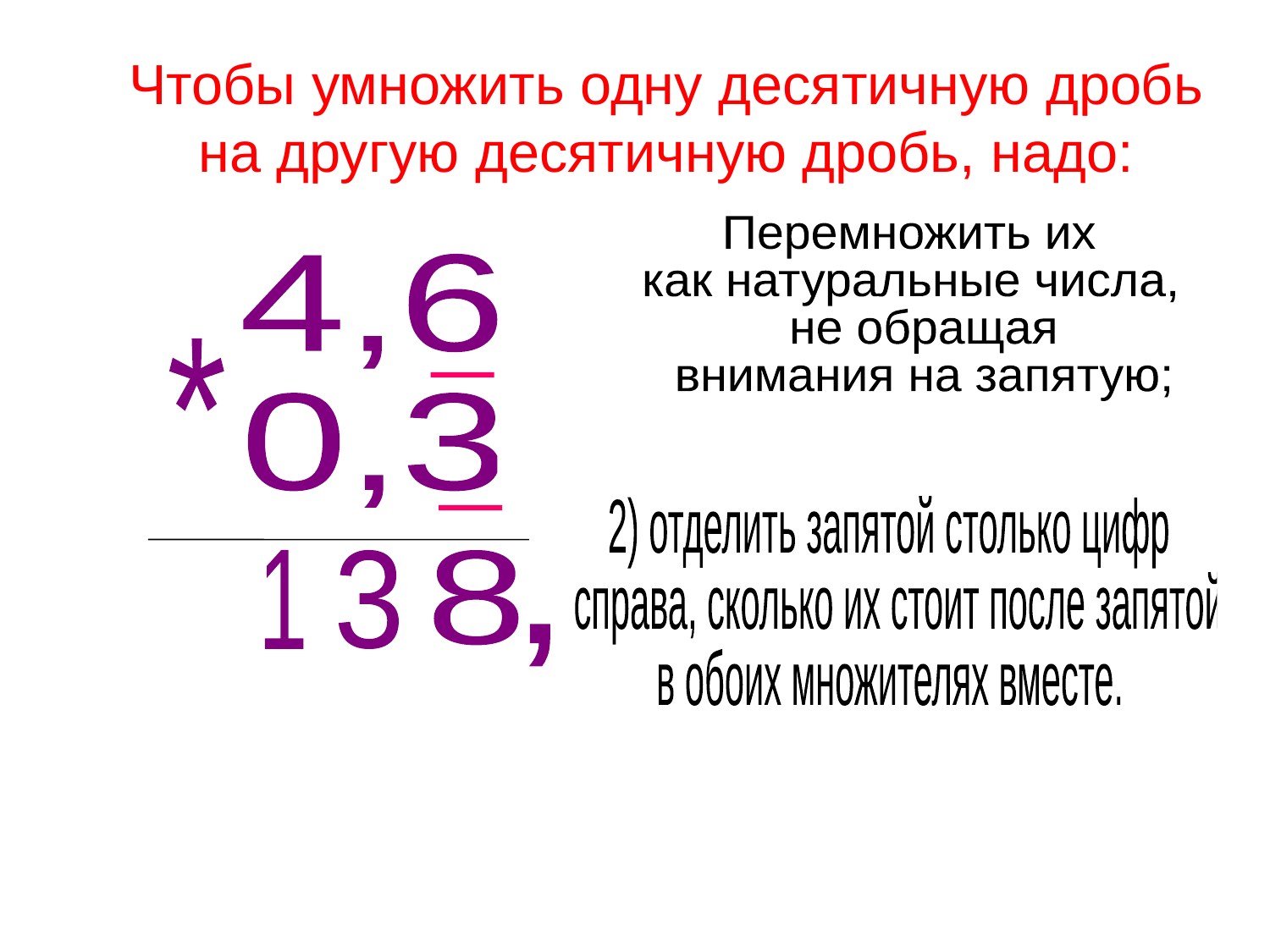

# Чтобы умножить одну десятичную дробь на другую десятичную дробь, надо:
Перемножить их
как натуральные числа,
 не обращая
 внимания на запятую;

  4,6
  0,3
*

2) отделить запятой столько цифр
 справа, сколько их стоит после запятой
в обоих множителях вместе.

1
3
8
,
ашихмина